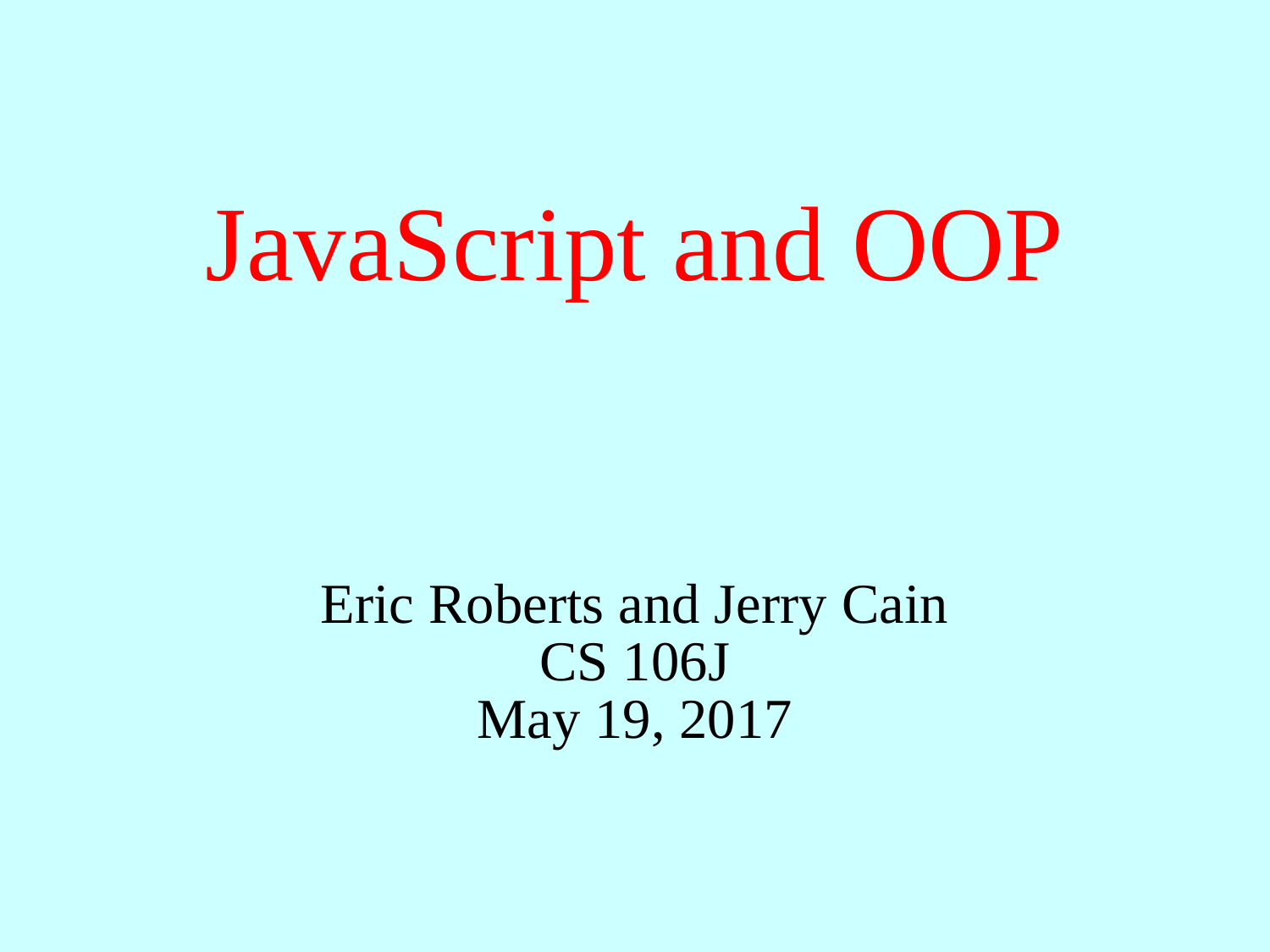

# JavaScript and OOP
Eric Roberts and Jerry Cain
CS 106J
May 19, 2017